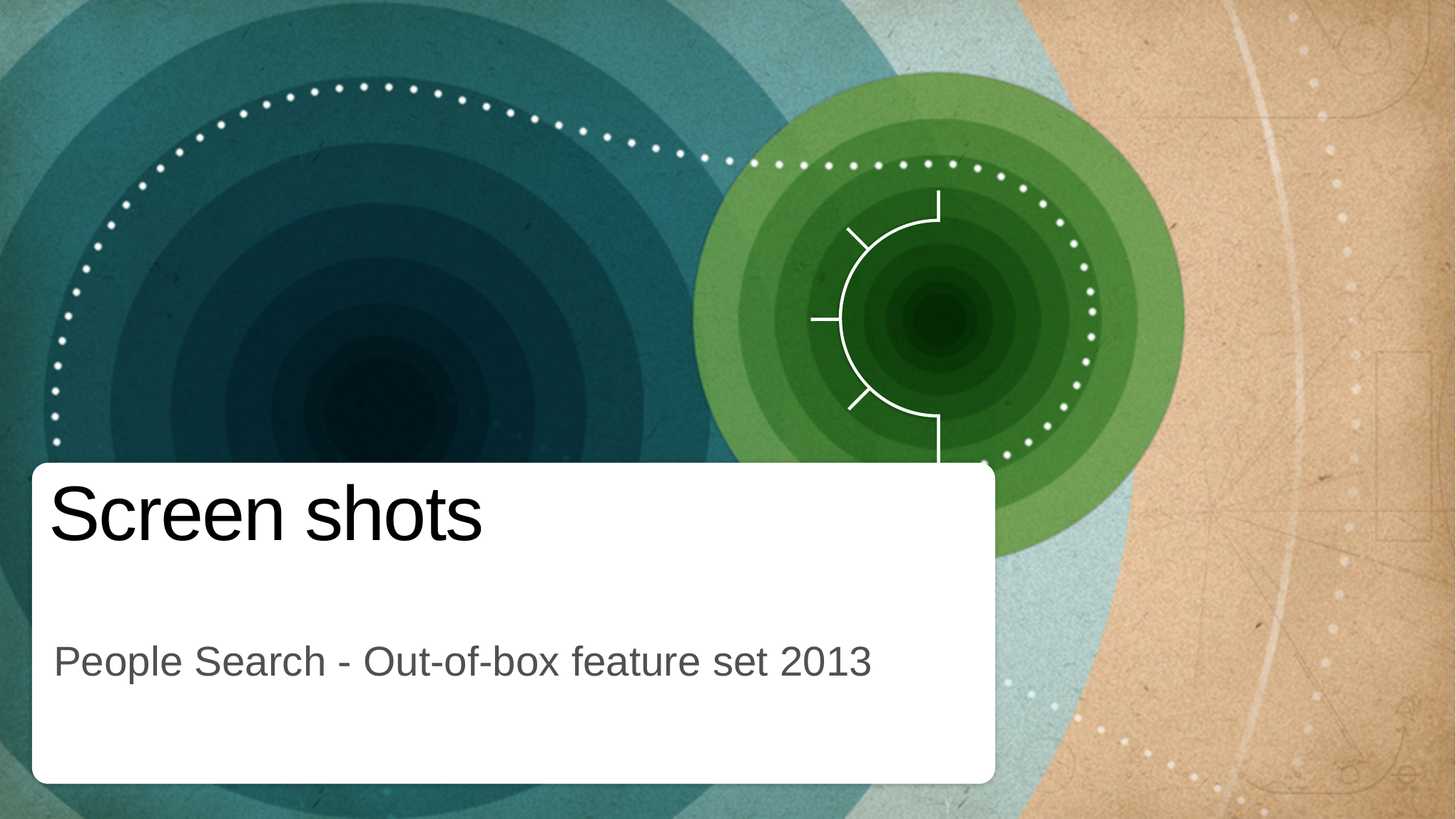

# Screen shots
People Search - Out-of-box feature set 2013